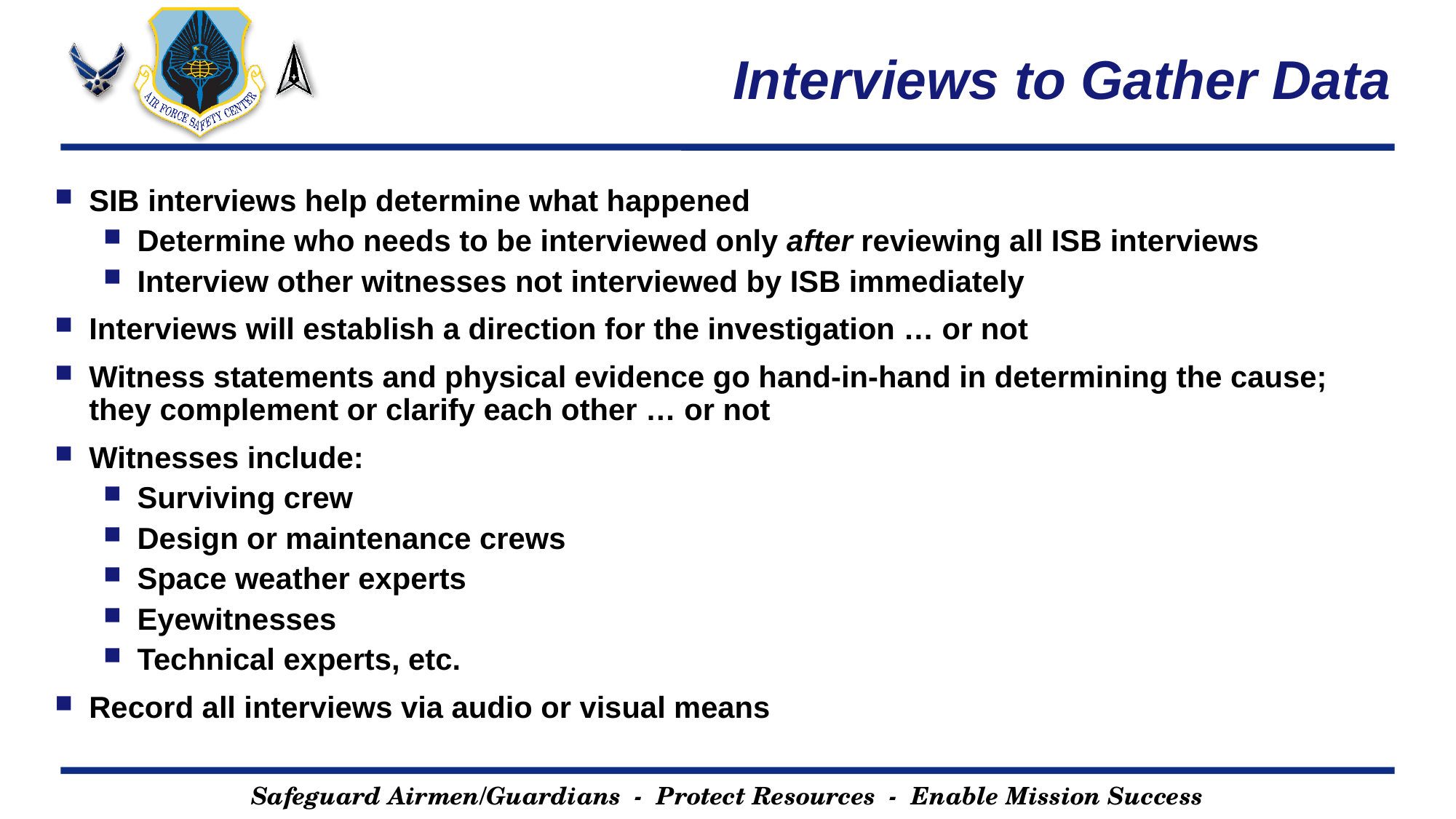

# Interviews to Gather Data
SIB interviews help determine what happened
Determine who needs to be interviewed only after reviewing all ISB interviews
Interview other witnesses not interviewed by ISB immediately
Interviews will establish a direction for the investigation … or not
Witness statements and physical evidence go hand-in-hand in determining the cause; they complement or clarify each other … or not
Witnesses include:
Surviving crew
Design or maintenance crews
Space weather experts
Eyewitnesses
Technical experts, etc.
Record all interviews via audio or visual means